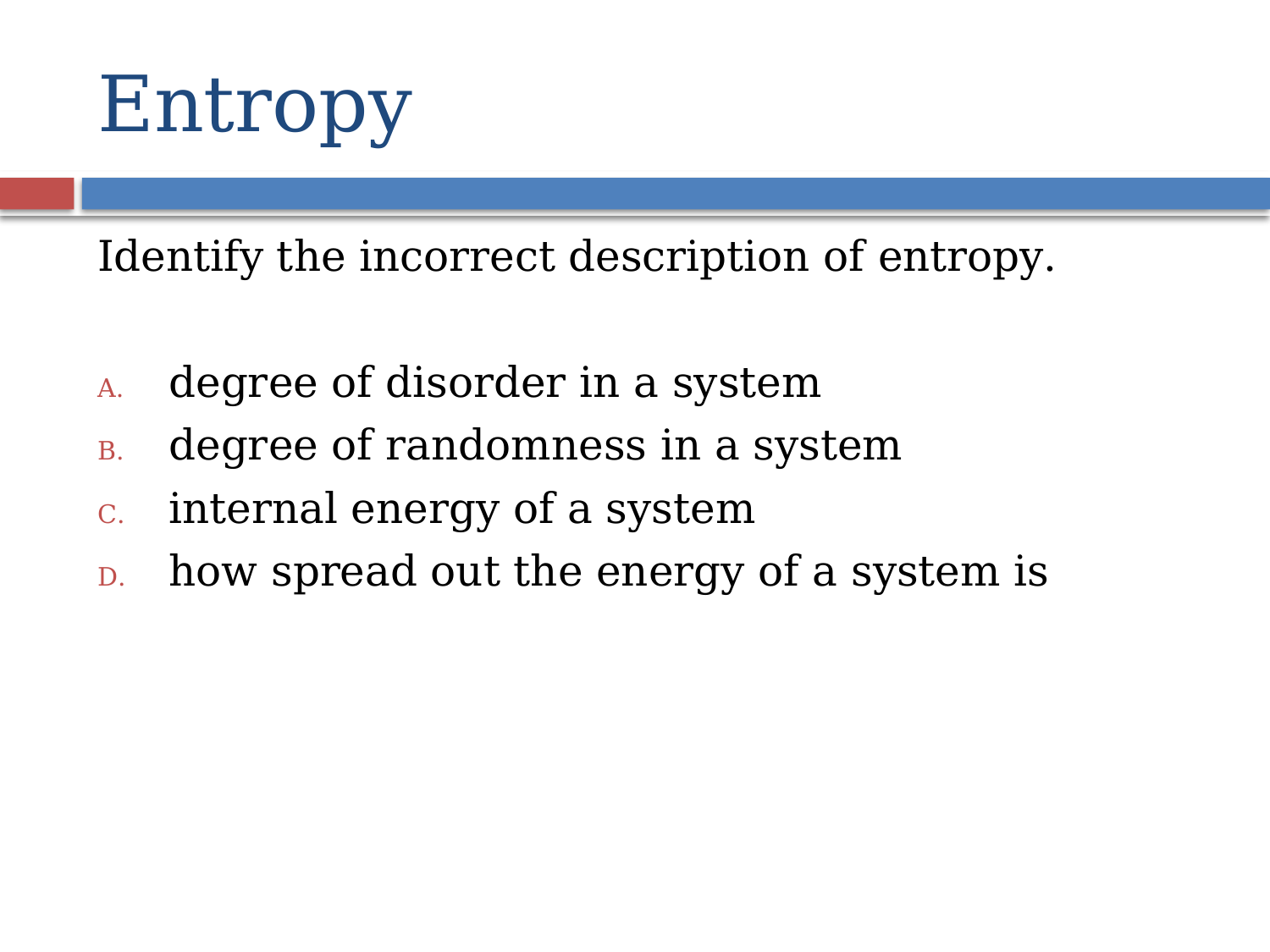

# Entropy
Identify the incorrect description of entropy.

degree of disorder in a system
degree of randomness in a system
internal energy of a system
how spread out the energy of a system is